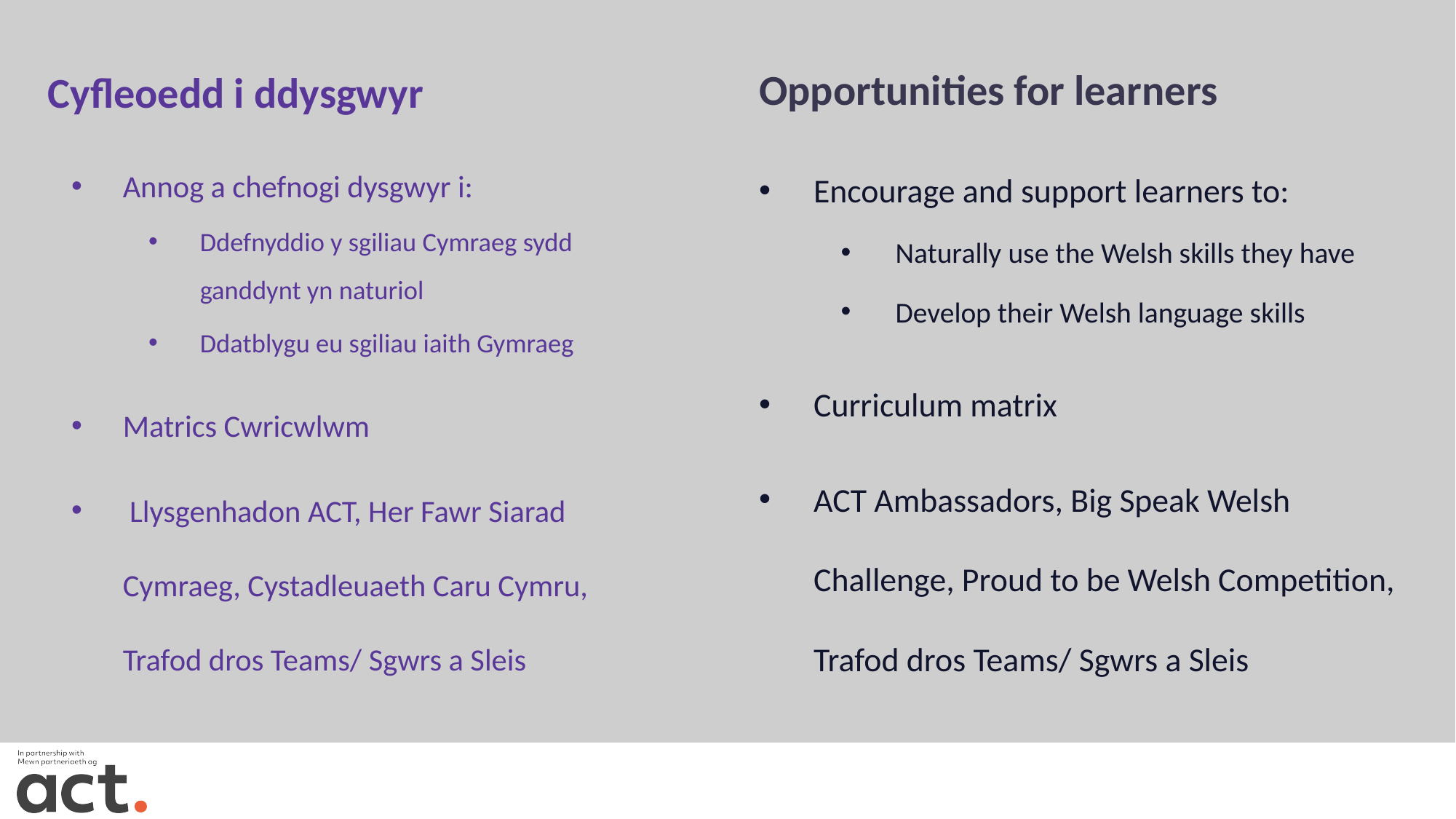

# Opportunities for learners
Cyfleoedd i ddysgwyr

Annog a chefnogi dysgwyr i:
Ddefnyddio y sgiliau Cymraeg sydd ganddynt yn naturiol
Ddatblygu eu sgiliau iaith Gymraeg
Matrics Cwricwlwm
 Llysgenhadon ACT, Her Fawr Siarad Cymraeg, Cystadleuaeth Caru Cymru, Trafod dros Teams/ Sgwrs a Sleis
Encourage and support learners to:
Naturally use the Welsh skills they have
Develop their Welsh language skills
Curriculum matrix
ACT Ambassadors, Big Speak Welsh Challenge, Proud to be Welsh Competition, Trafod dros Teams/ Sgwrs a Sleis